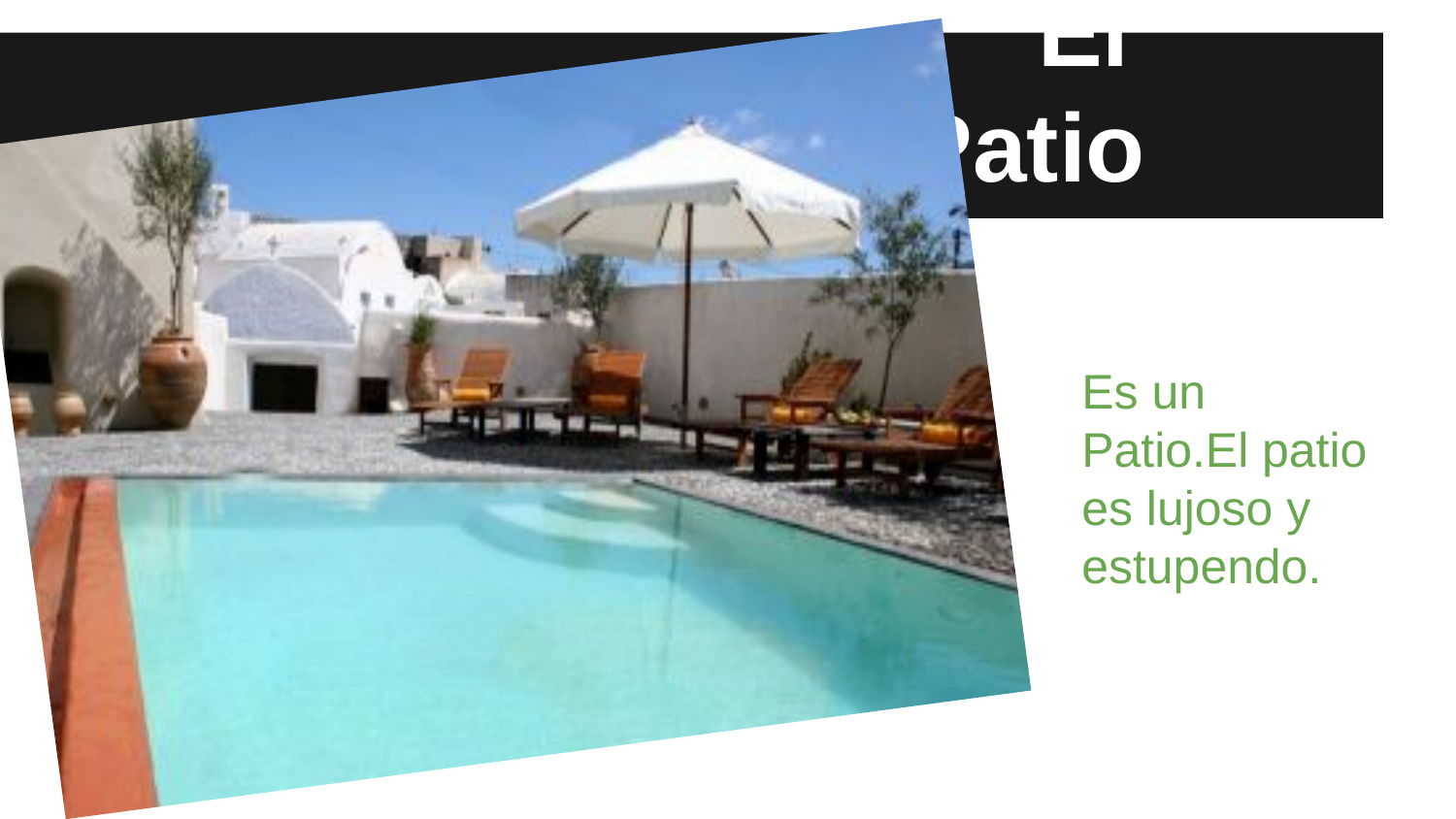

# El Patio

Es un Patio.El patio es lujoso y estupendo.